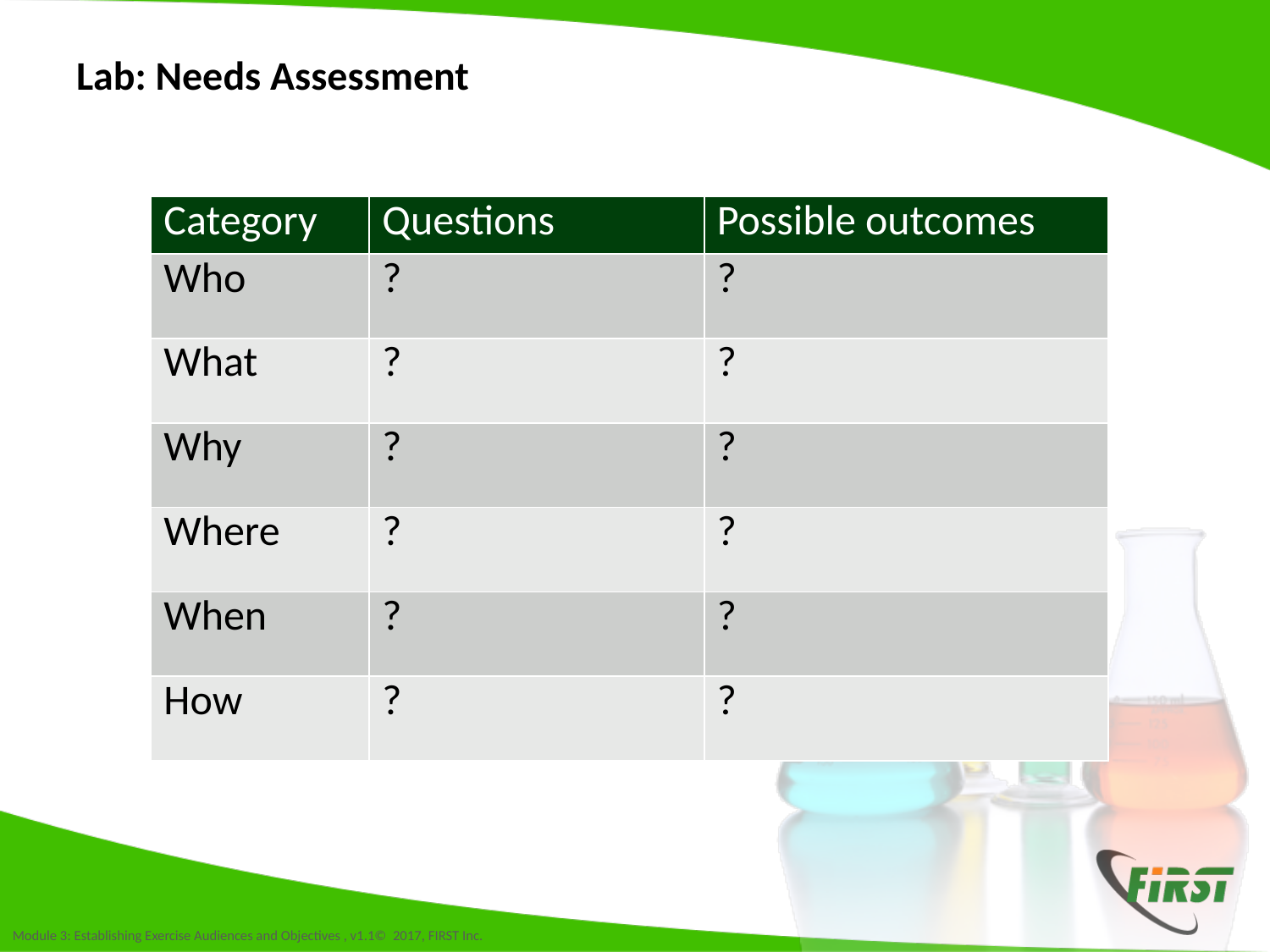

# Lab: Needs Assessment
| Category | Questions | Possible outcomes |
| --- | --- | --- |
| Who | ? | ? |
| What | ? | ? |
| Why | ? | ? |
| Where | ? | ? |
| When | ? | ? |
| How | ? | ? |